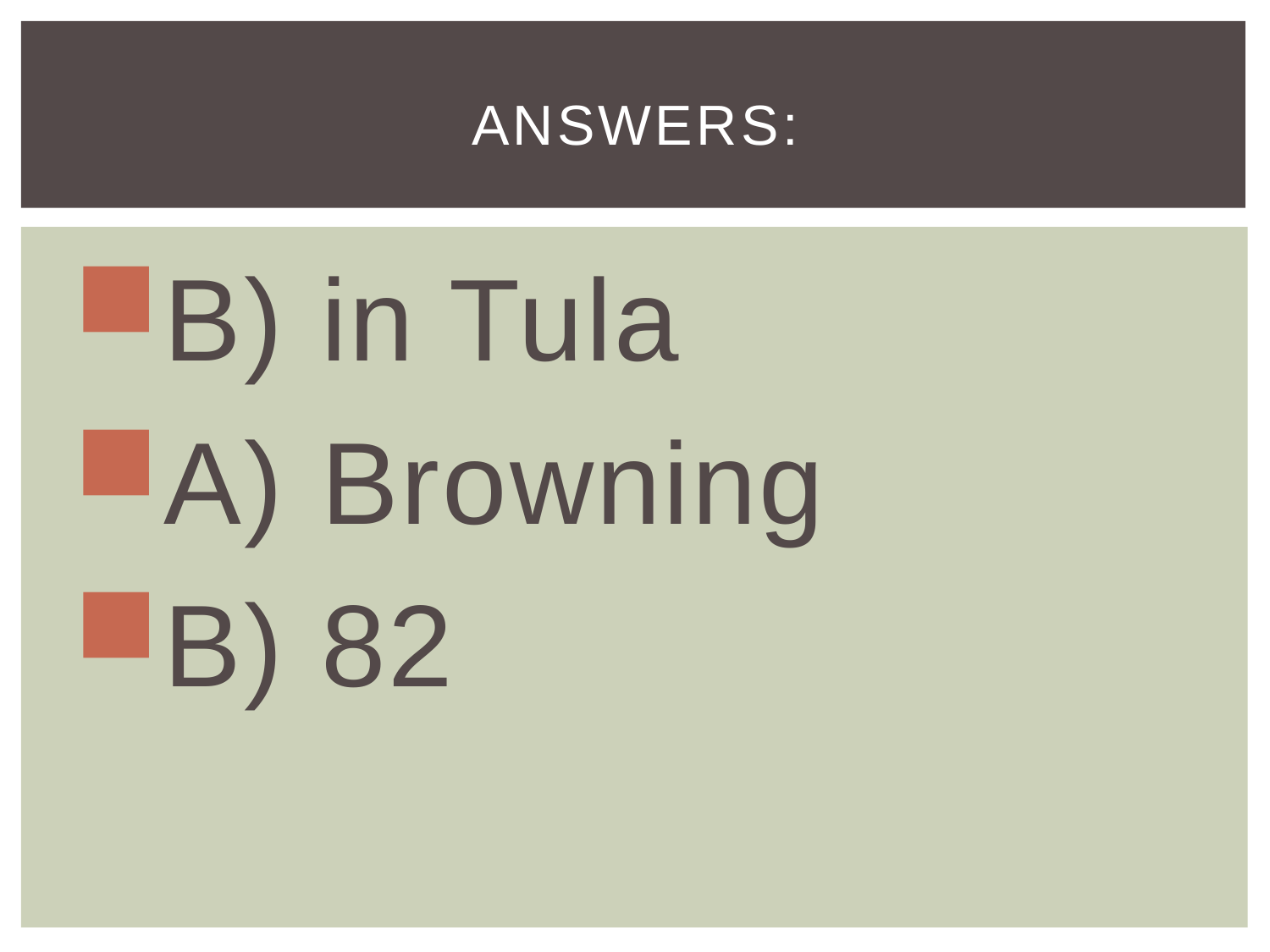

# Answers:
B) in Tula
A) Browning
В) 82